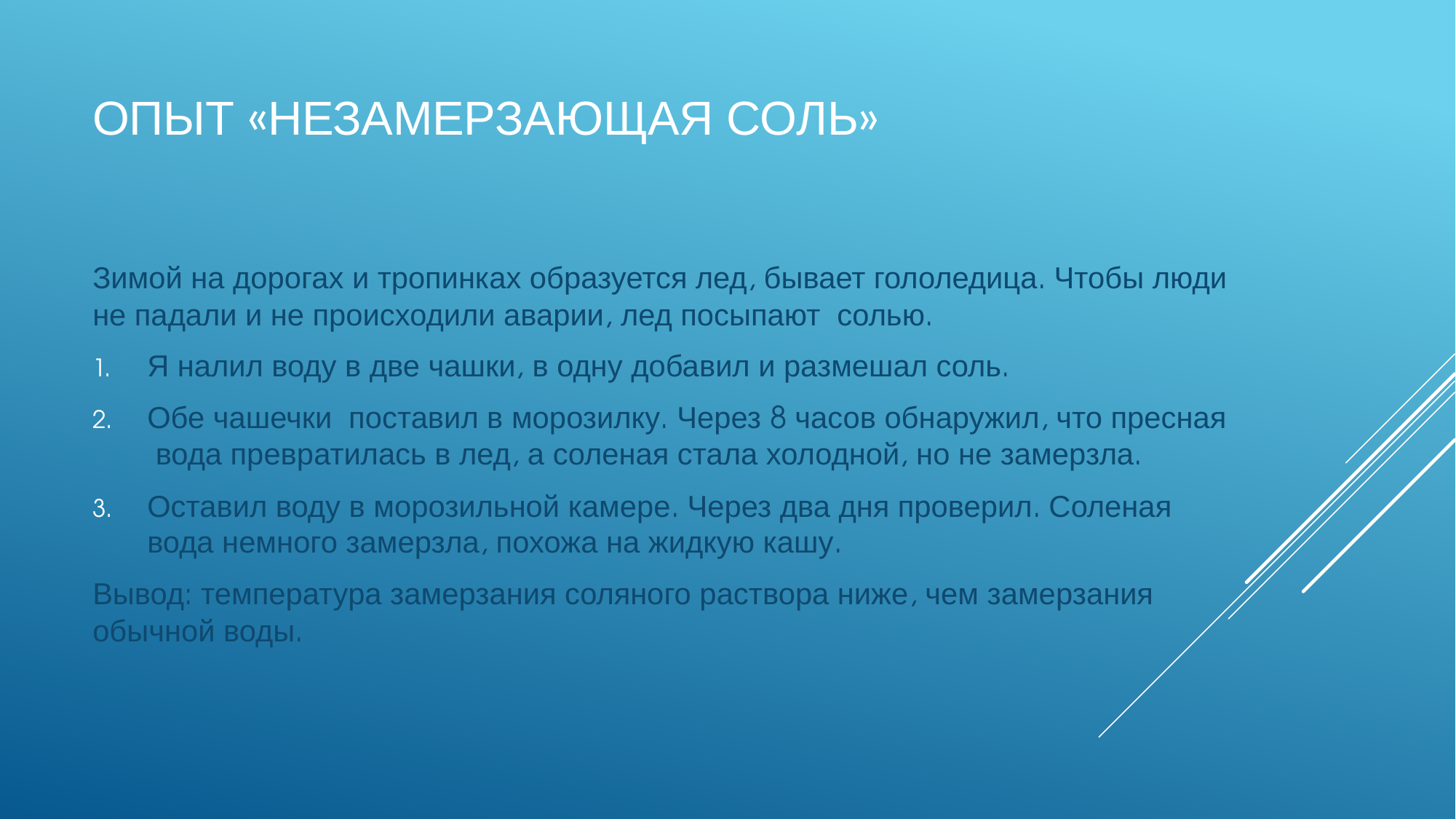

# Опыт «Незамерзающая соль»
Зимой на дорогах и тропинках образуется лед, бывает гололедица. Чтобы люди не падали и не происходили аварии, лед посыпают  солью.
Я налил воду в две чашки, в одну добавил и размешал соль.
Обе чашечки  поставил в морозилку. Через 8 часов обнаружил, что пресная  вода превратилась в лед, а соленая стала холодной, но не замерзла.
Оставил воду в морозильной камере. Через два дня проверил. Соленая вода немного замерзла, похожа на жидкую кашу.
Вывод: температура замерзания соляного раствора ниже, чем замерзания обычной воды.